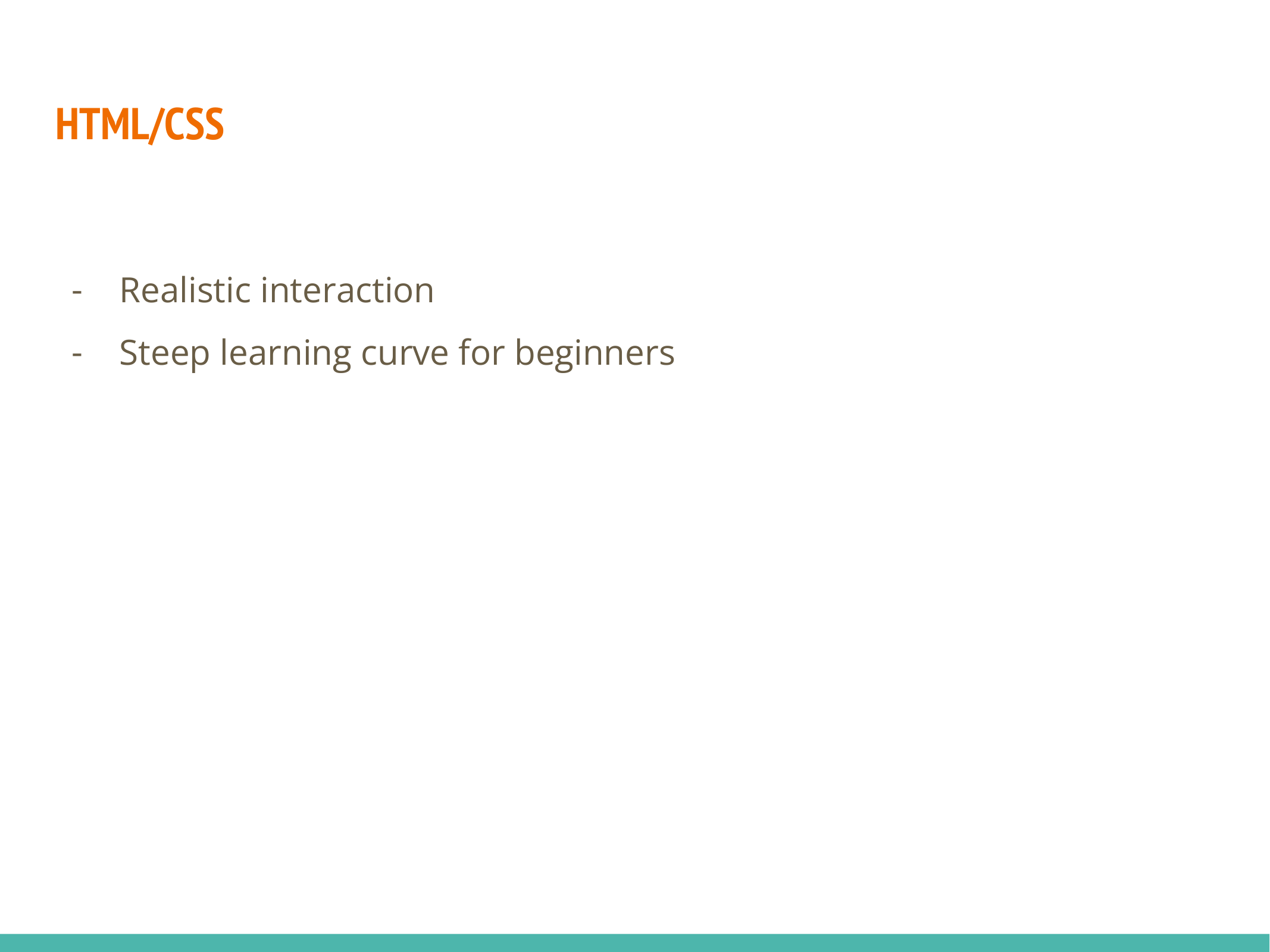

# HTML/CSS
Realistic interaction
Steep learning curve for beginners